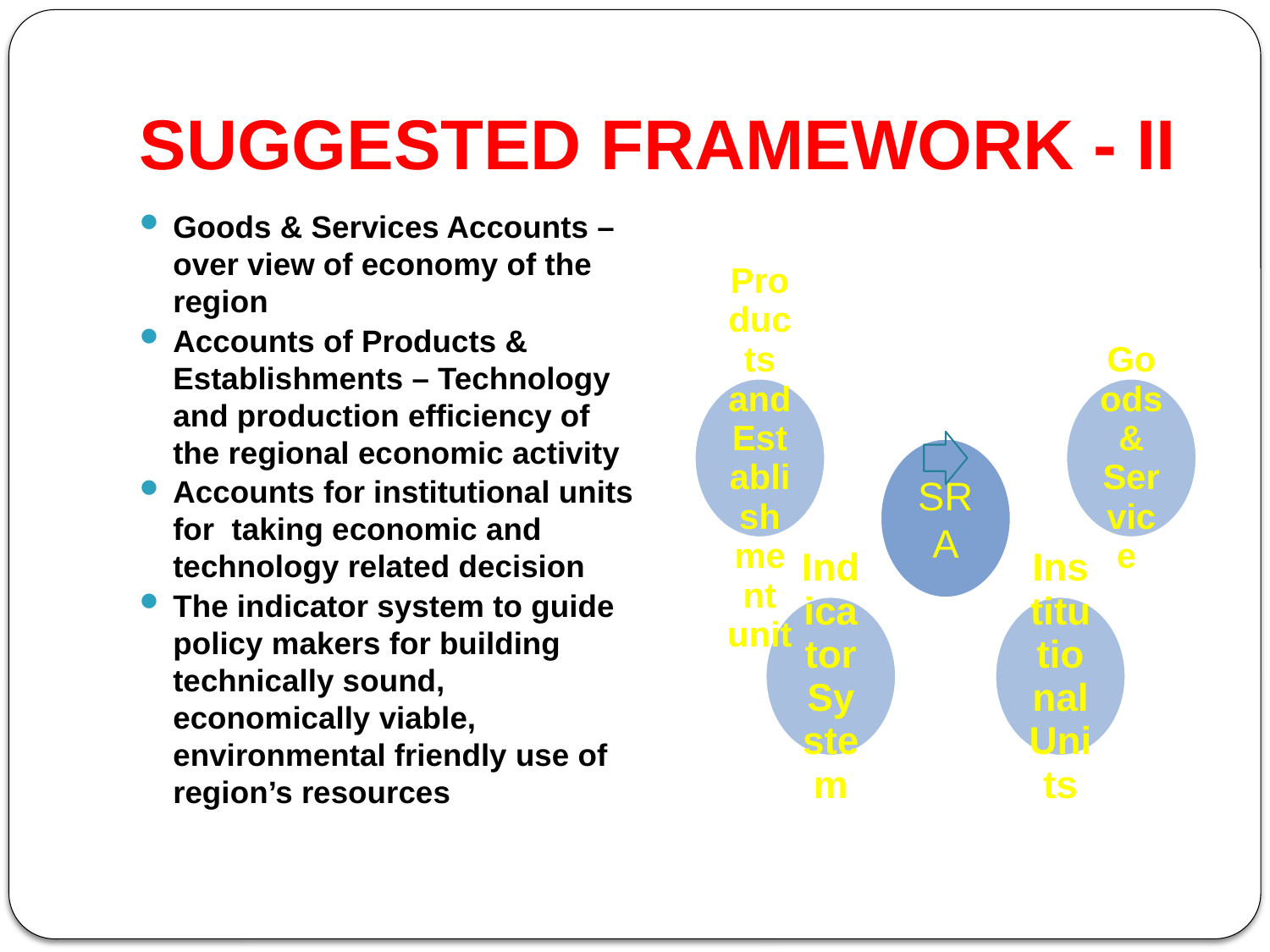

# SUGGESTED FRAMEWORK - II
Goods & Services Accounts – over view of economy of the region
Accounts of Products & Establishments – Technology and production efficiency of the regional economic activity
Accounts for institutional units for  taking economic and technology related decision
The indicator system to guide policy makers for building technically sound, economically viable, environmental friendly use of region’s resources

SRA
Goods & Service
Institutional Units
Indicator System